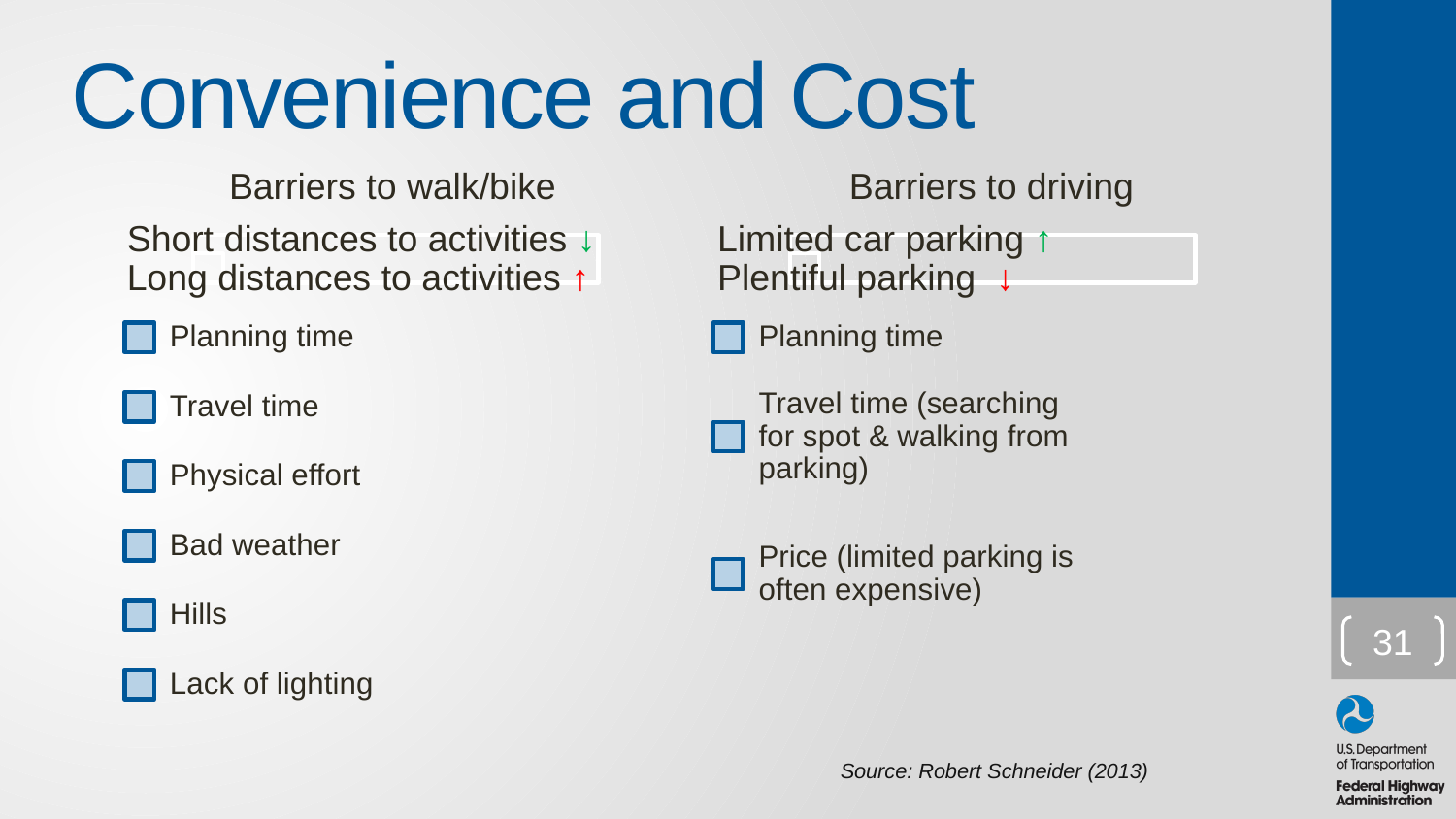

# Convenience and Cost
Barriers to walk/bike
Short distances to activities ↓ Long distances to activities ↑
Planning time
Travel time
Physical effort
Bad weather
Hills
Lack of lighting
Barriers to driving
Limited car parking ↑          Plentiful parking  ↓
Planning time
Travel time (searching for spot & walking from parking)
Price (limited parking is often expensive)
31
Source: Robert Schneider (2013)